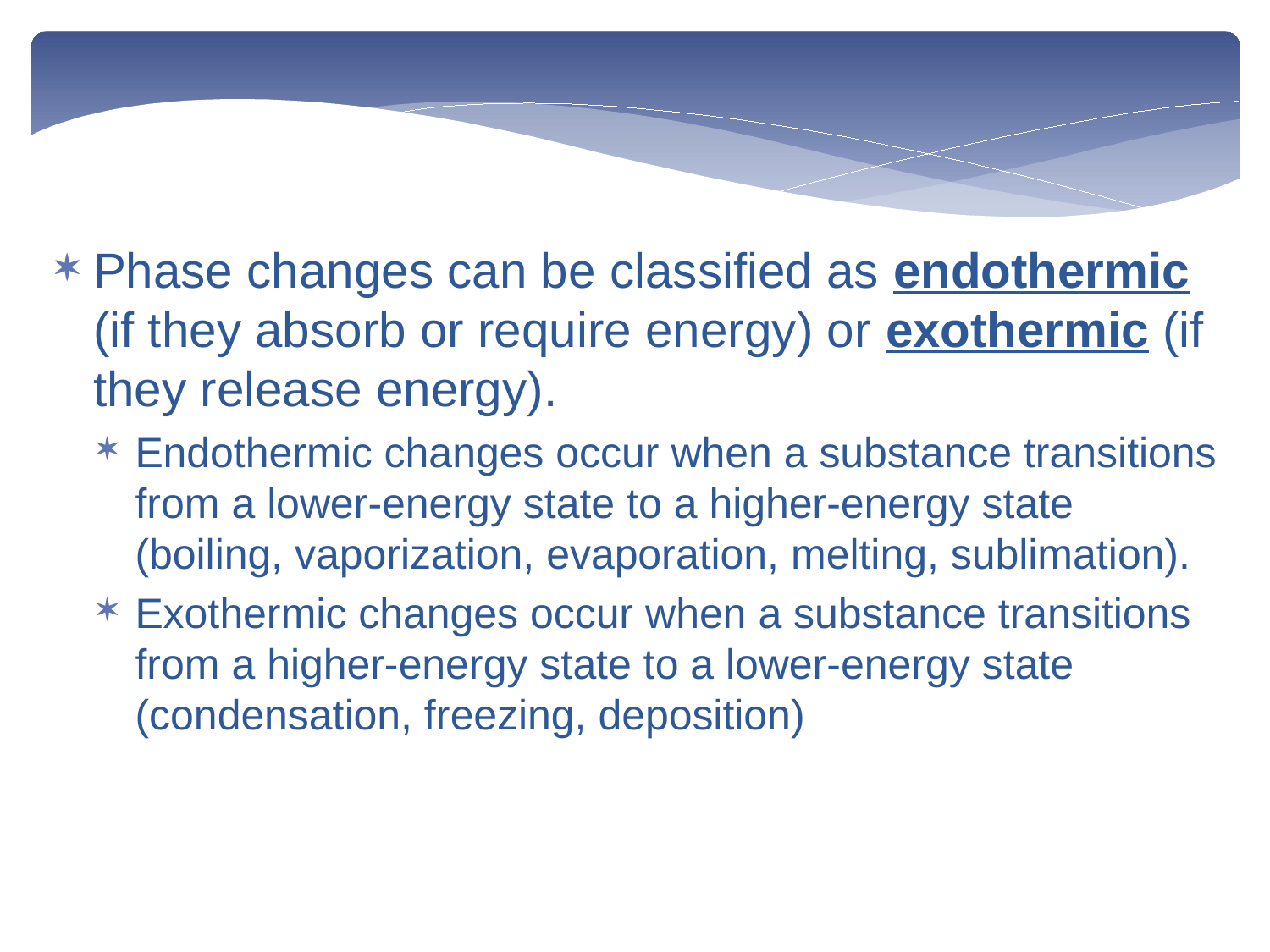

Phase changes can be classified as endothermic (if they absorb or require energy) or exothermic (if they release energy).
Endothermic changes occur when a substance transitions from a lower-energy state to a higher-energy state (boiling, vaporization, evaporation, melting, sublimation).
Exothermic changes occur when a substance transitions from a higher-energy state to a lower-energy state (condensation, freezing, deposition)